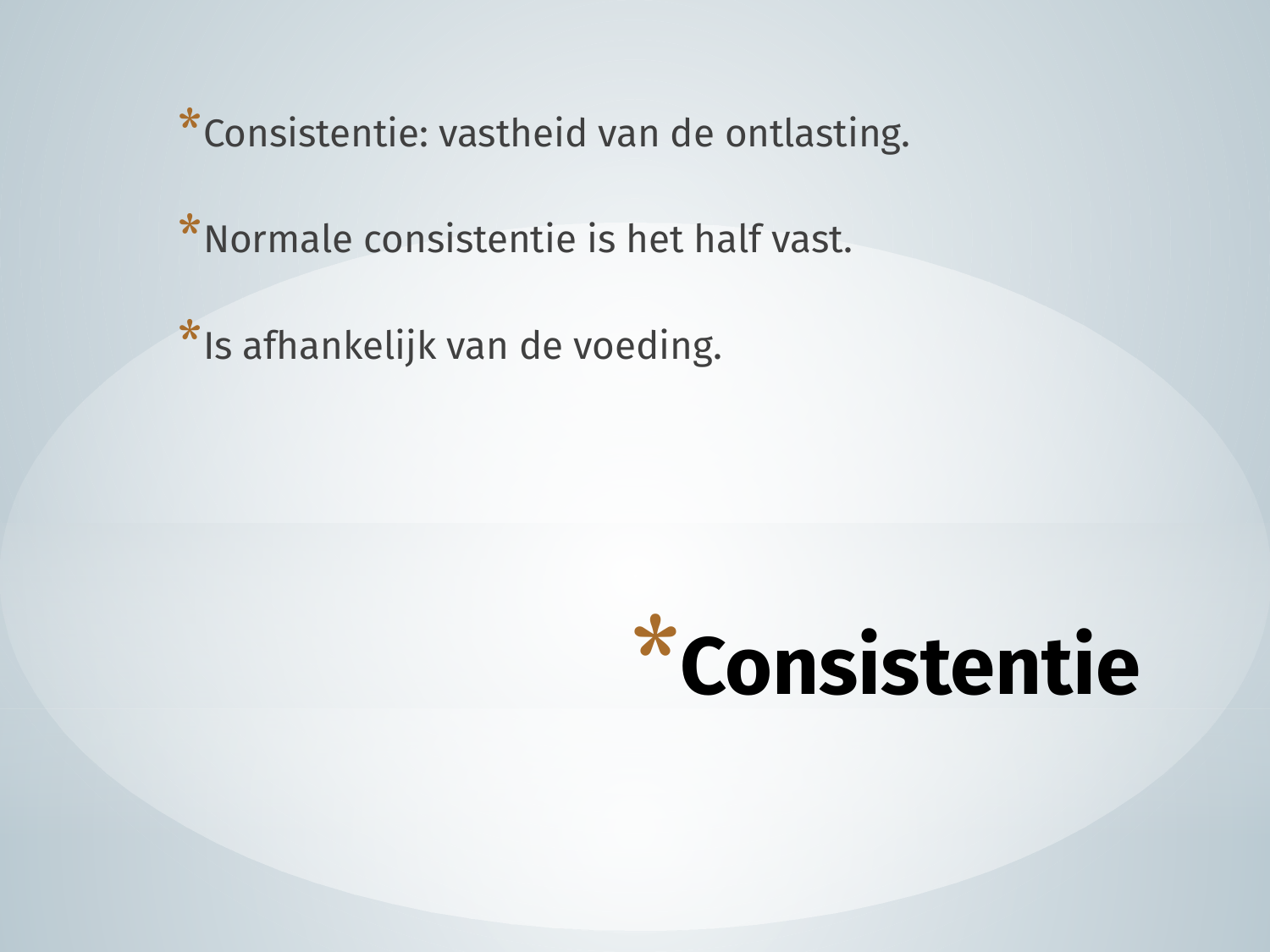

Consistentie: vastheid van de ontlasting.
Normale consistentie is het half vast.
Is afhankelijk van de voeding.

# Consistentie